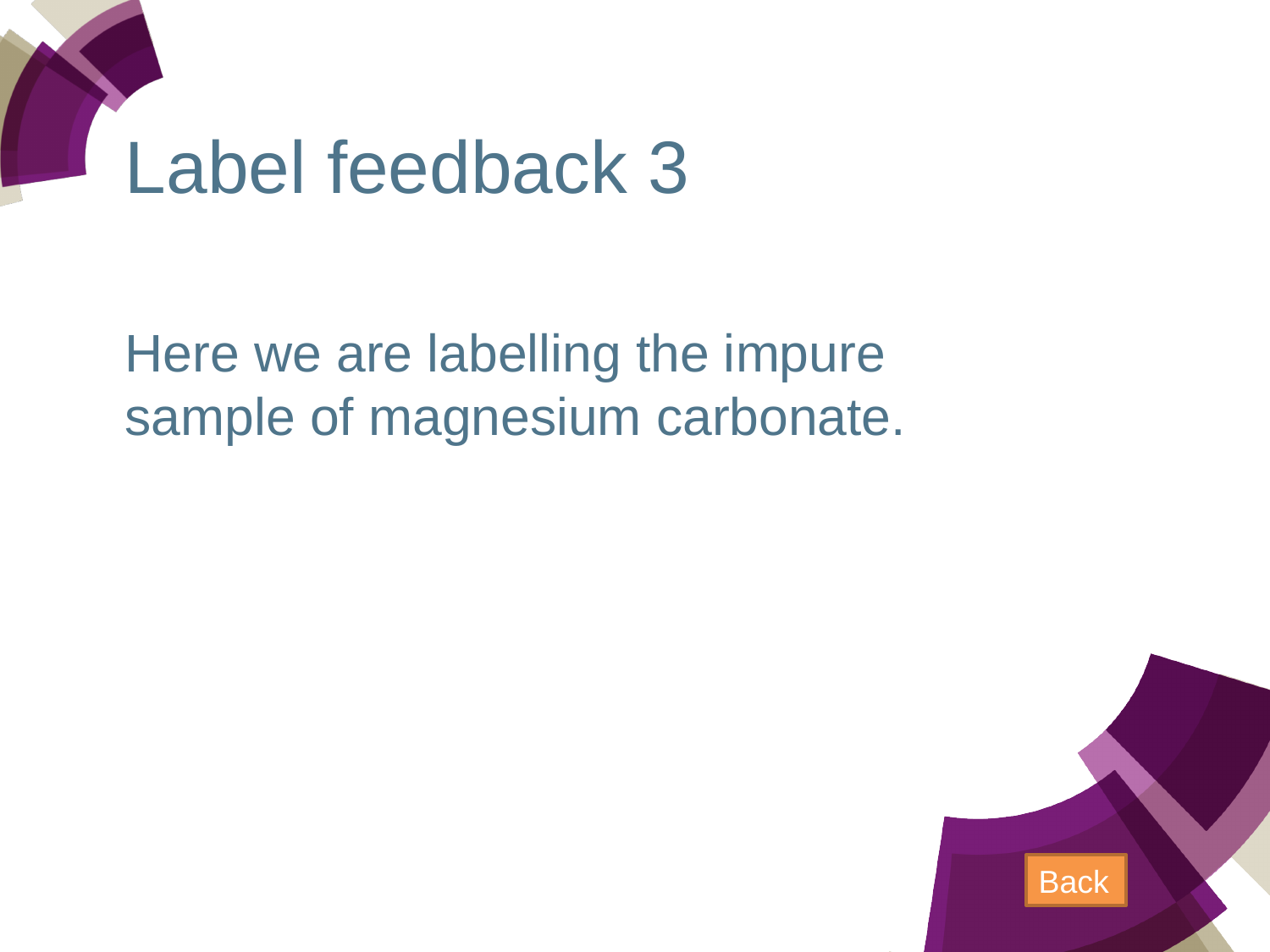

# Label feedback 3
Here we are labelling the impure sample of magnesium carbonate.
Back